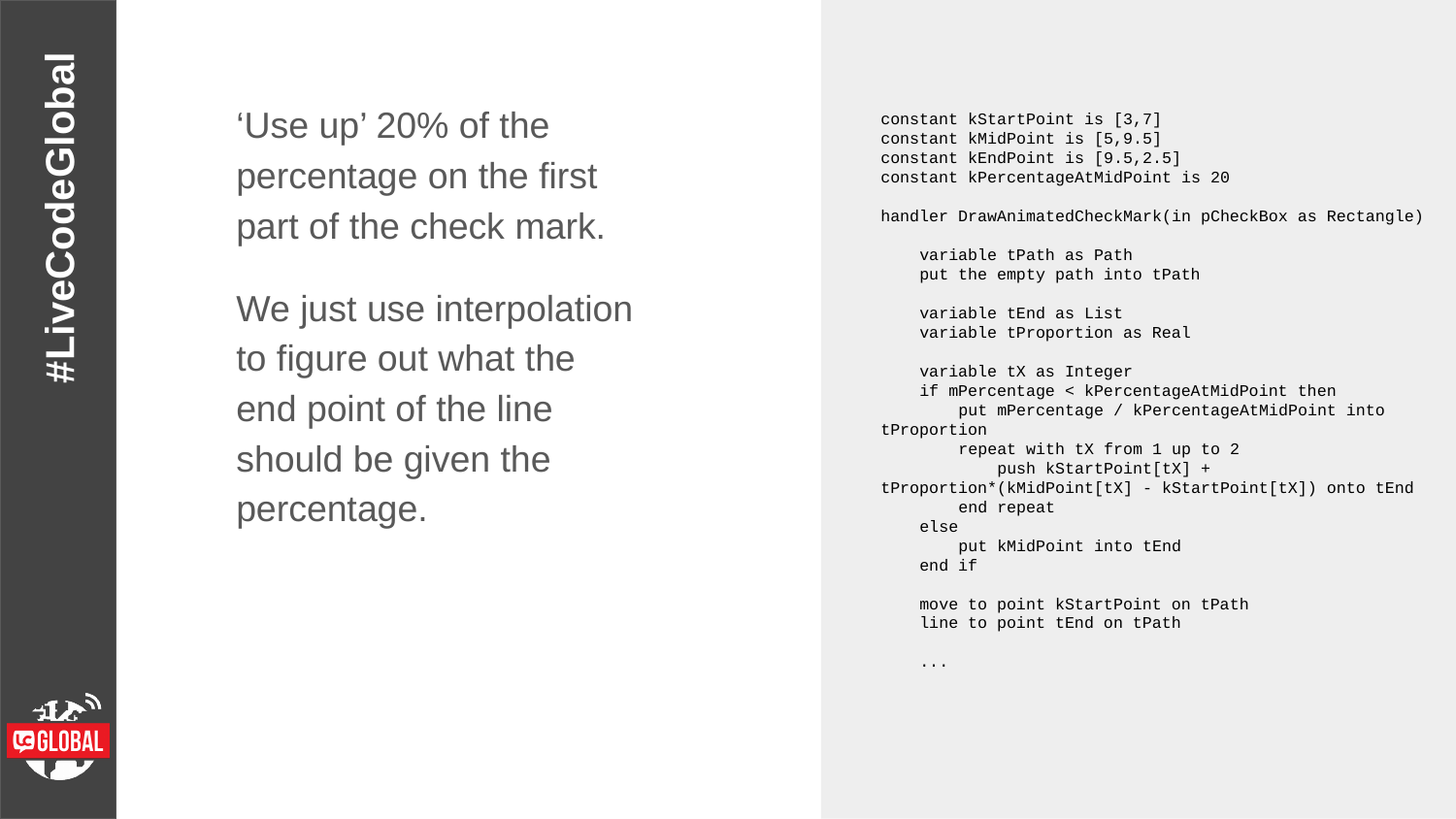

‘Use up’ 20% of the percentage on the first part of the check mark.
We just use interpolation to figure out what the end point of the line should be given the percentage.
constant kStartPoint is [3,7]
constant kMidPoint is [5,9.5]
constant kEndPoint is [9.5,2.5]
constant kPercentageAtMidPoint is 20

handler DrawAnimatedCheckMark(in pCheckBox as Rectangle)
    variable tPath as Path
    put the empty path into tPath

    variable tEnd as List
    variable tProportion as Real

    variable tX as Integer
    if mPercentage < kPercentageAtMidPoint then
        put mPercentage / kPercentageAtMidPoint into tProportion
        repeat with tX from 1 up to 2
            push kStartPoint[tX] + tProportion*(kMidPoint[tX] - kStartPoint[tX]) onto tEnd
        end repeat
    else
        put kMidPoint into tEnd
    end if

    move to point kStartPoint on tPath
    line to point tEnd on tPath

    ...